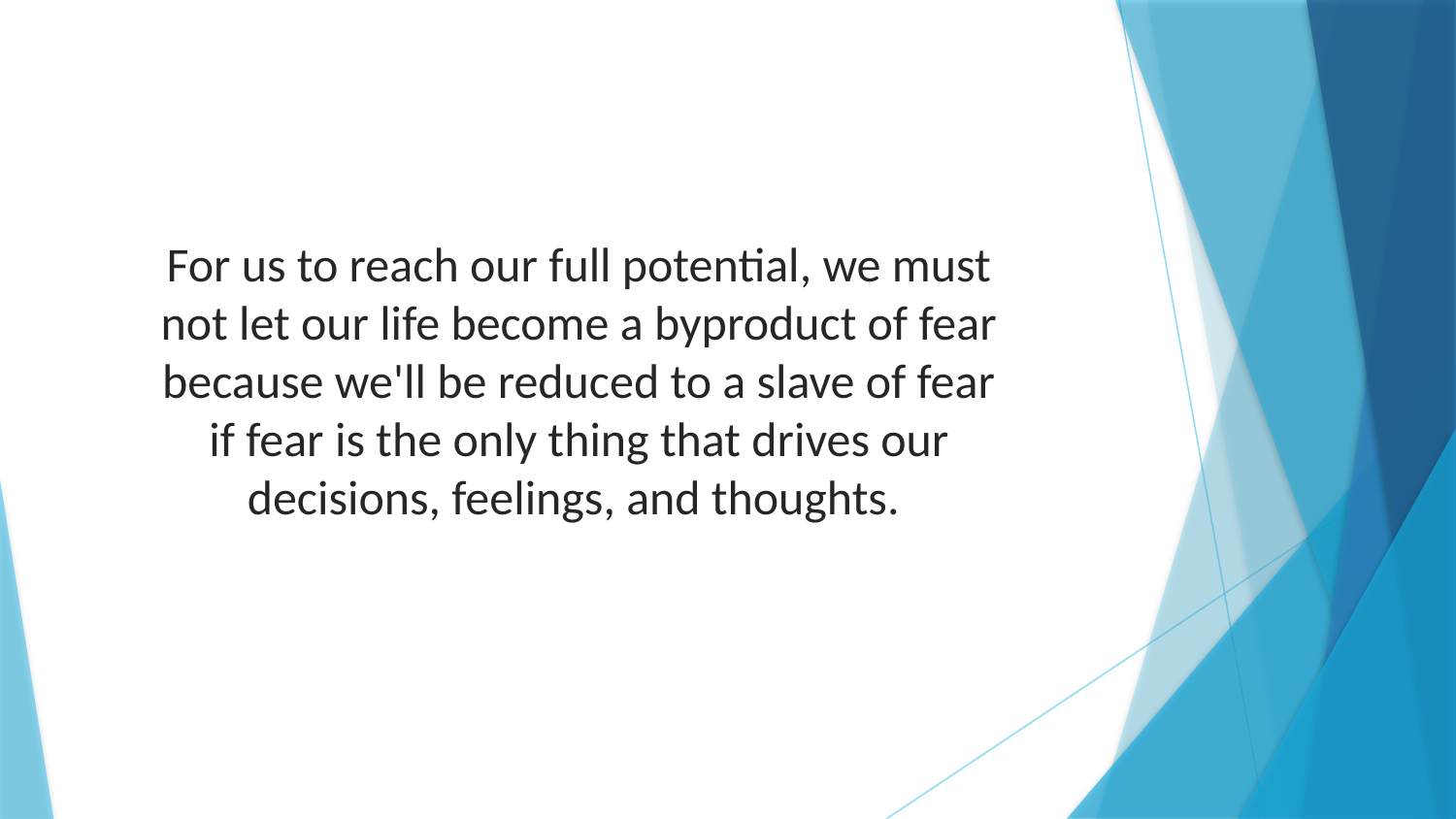

For us to reach our full potential, we must not let our life become a byproduct of fear because we'll be reduced to a slave of fear if fear is the only thing that drives our decisions, feelings, and thoughts.